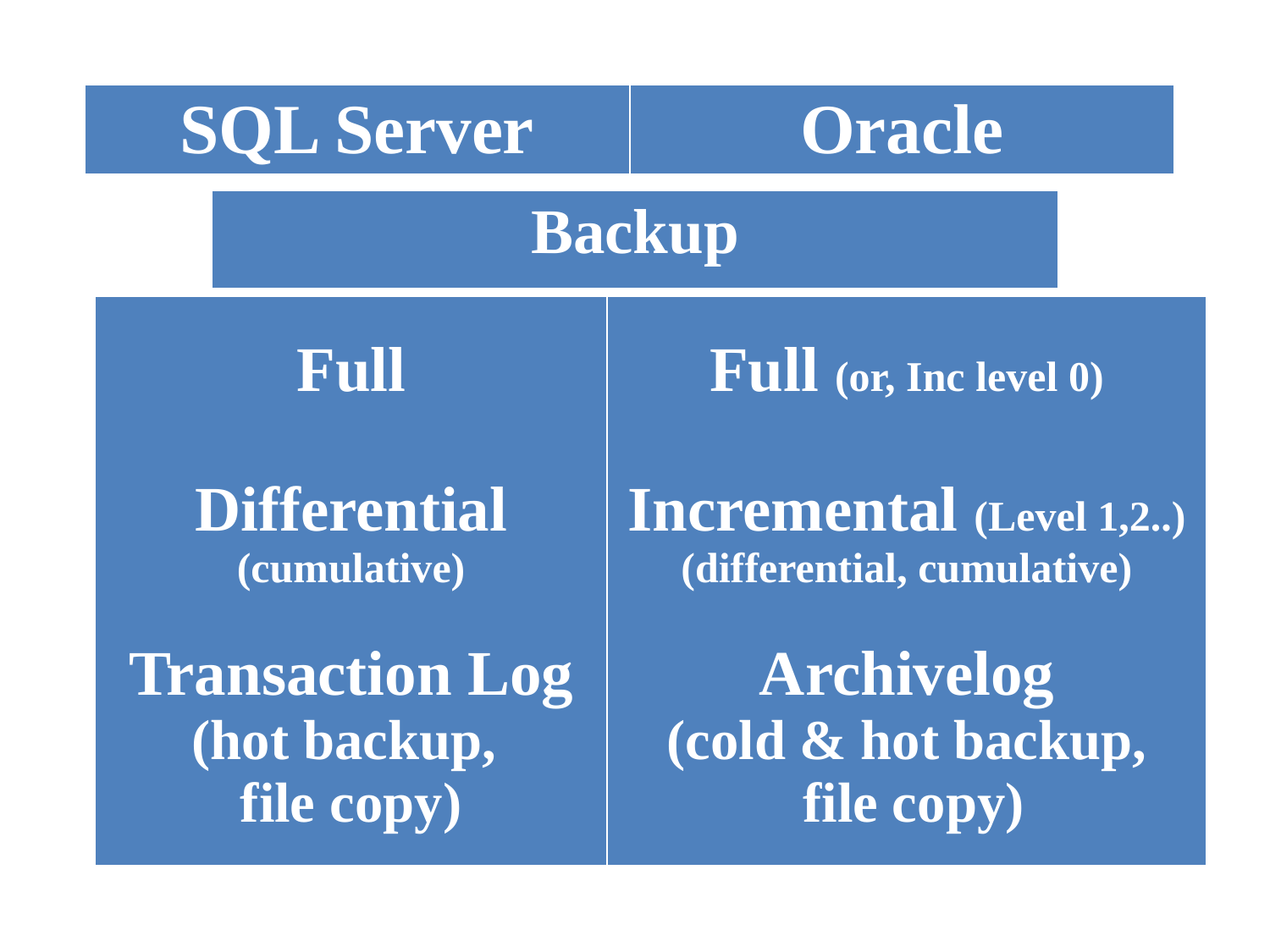

| SQL Server | Oracle |
| --- | --- |
| Backup |
| --- |
| Full Differential (cumulative) Transaction Log (hot backup, file copy) | Full (or, Inc level 0) Incremental (Level 1,2..) (differential, cumulative) Archivelog (cold & hot backup, file copy) |
| --- | --- |